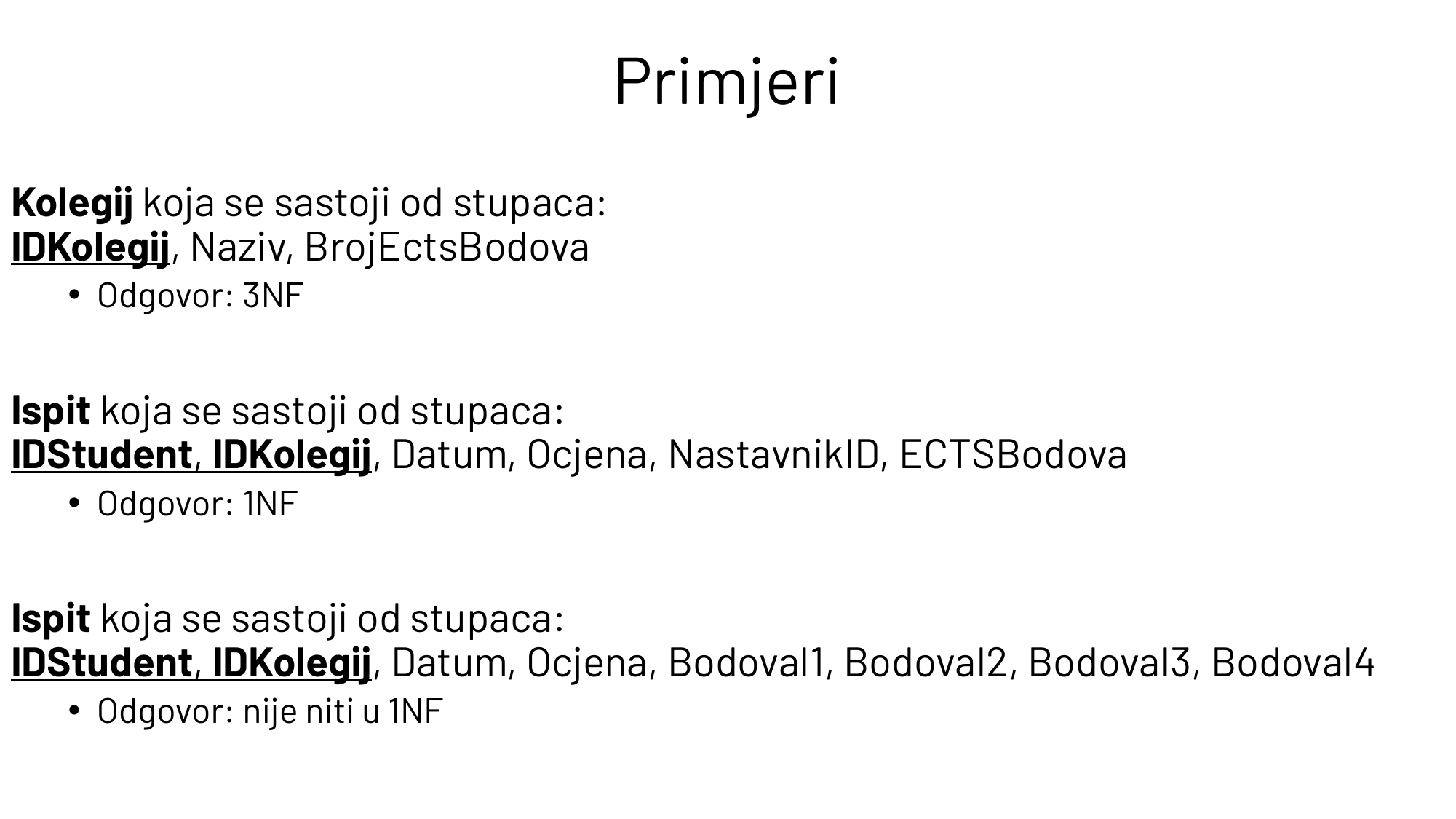

# Primjeri
Kolegij koja se sastoji od stupaca:
IDKolegij, Naziv, BrojEctsBodova
Odgovor: 3NF

Ispit koja se sastoji od stupaca:
IDStudent, IDKolegij, Datum, Ocjena, NastavnikID, ECTSBodova
Odgovor: 1NF

Ispit koja se sastoji od stupaca:
IDStudent, IDKolegij, Datum, Ocjena, BodovaI1, BodovaI2, BodovaI3, BodovaI4
Odgovor: nije niti u 1NF